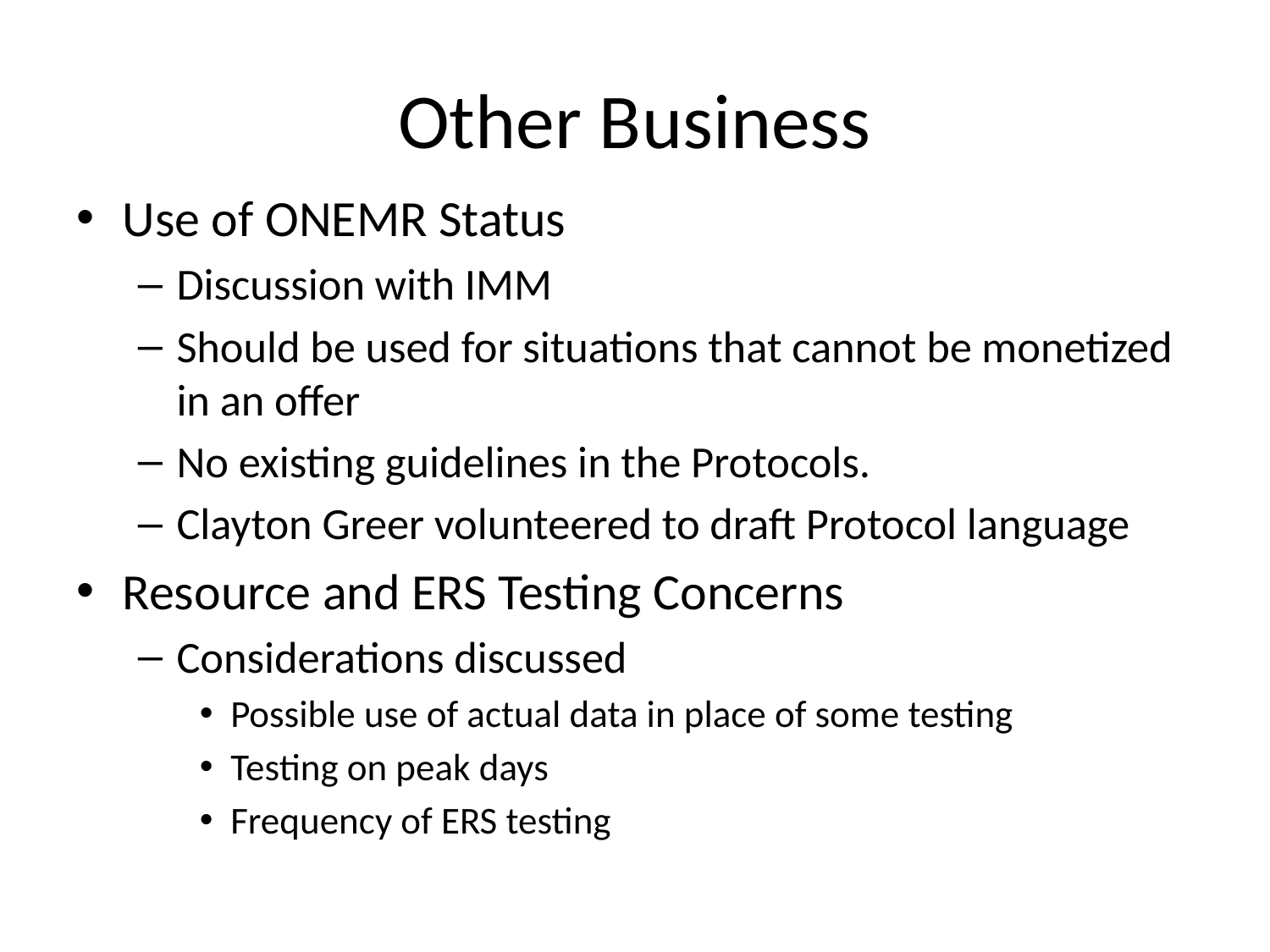

# Other Business
Use of ONEMR Status
Discussion with IMM
Should be used for situations that cannot be monetized in an offer
No existing guidelines in the Protocols.
Clayton Greer volunteered to draft Protocol language
Resource and ERS Testing Concerns
Considerations discussed
Possible use of actual data in place of some testing
Testing on peak days
Frequency of ERS testing